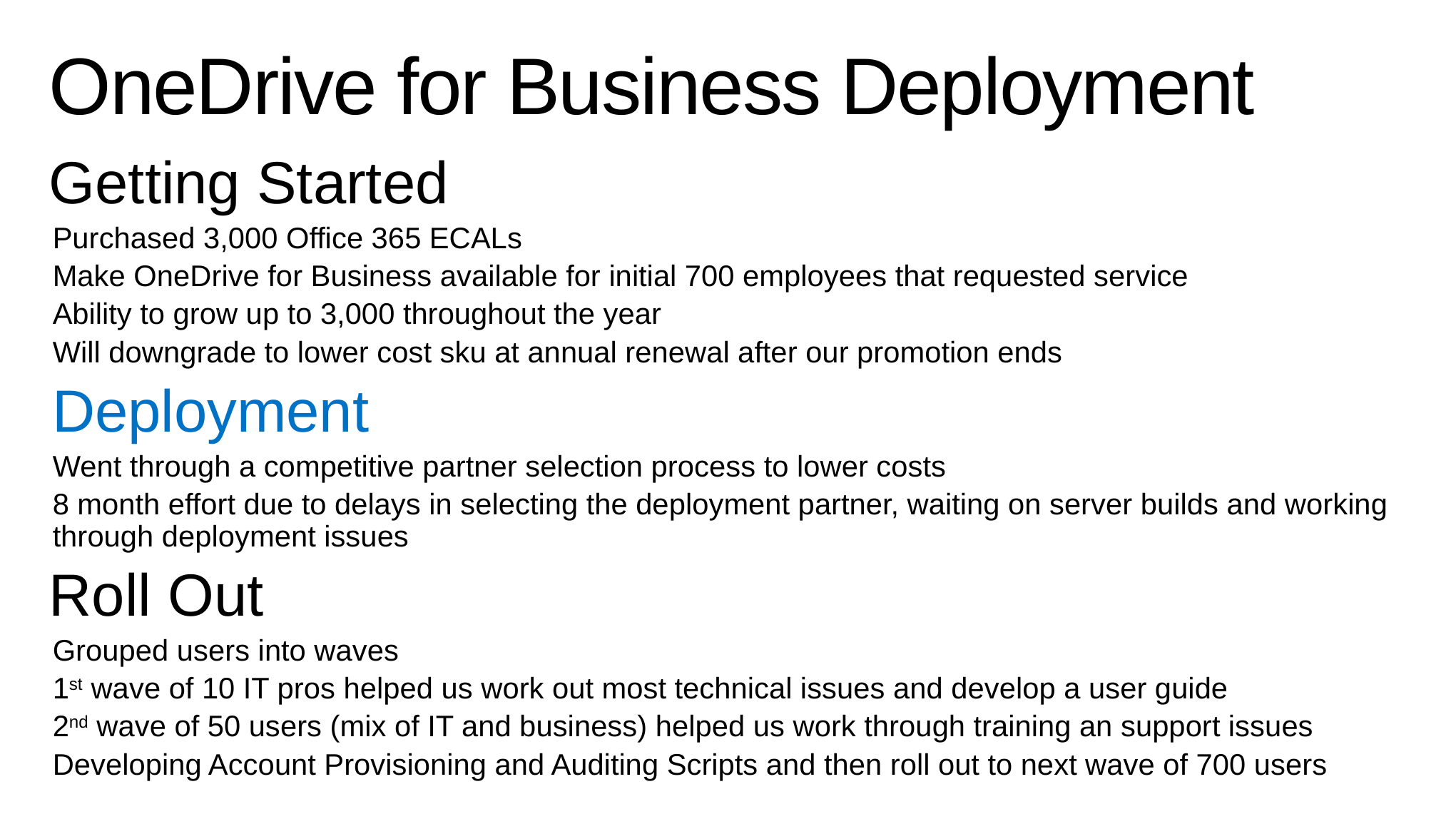

# OneDrive for Business Deployment
Getting Started
Purchased 3,000 Office 365 ECALs
Make OneDrive for Business available for initial 700 employees that requested service
Ability to grow up to 3,000 throughout the year
Will downgrade to lower cost sku at annual renewal after our promotion ends
Deployment
Went through a competitive partner selection process to lower costs
8 month effort due to delays in selecting the deployment partner, waiting on server builds and working through deployment issues
Roll Out
Grouped users into waves
1st wave of 10 IT pros helped us work out most technical issues and develop a user guide
2nd wave of 50 users (mix of IT and business) helped us work through training an support issues
Developing Account Provisioning and Auditing Scripts and then roll out to next wave of 700 users